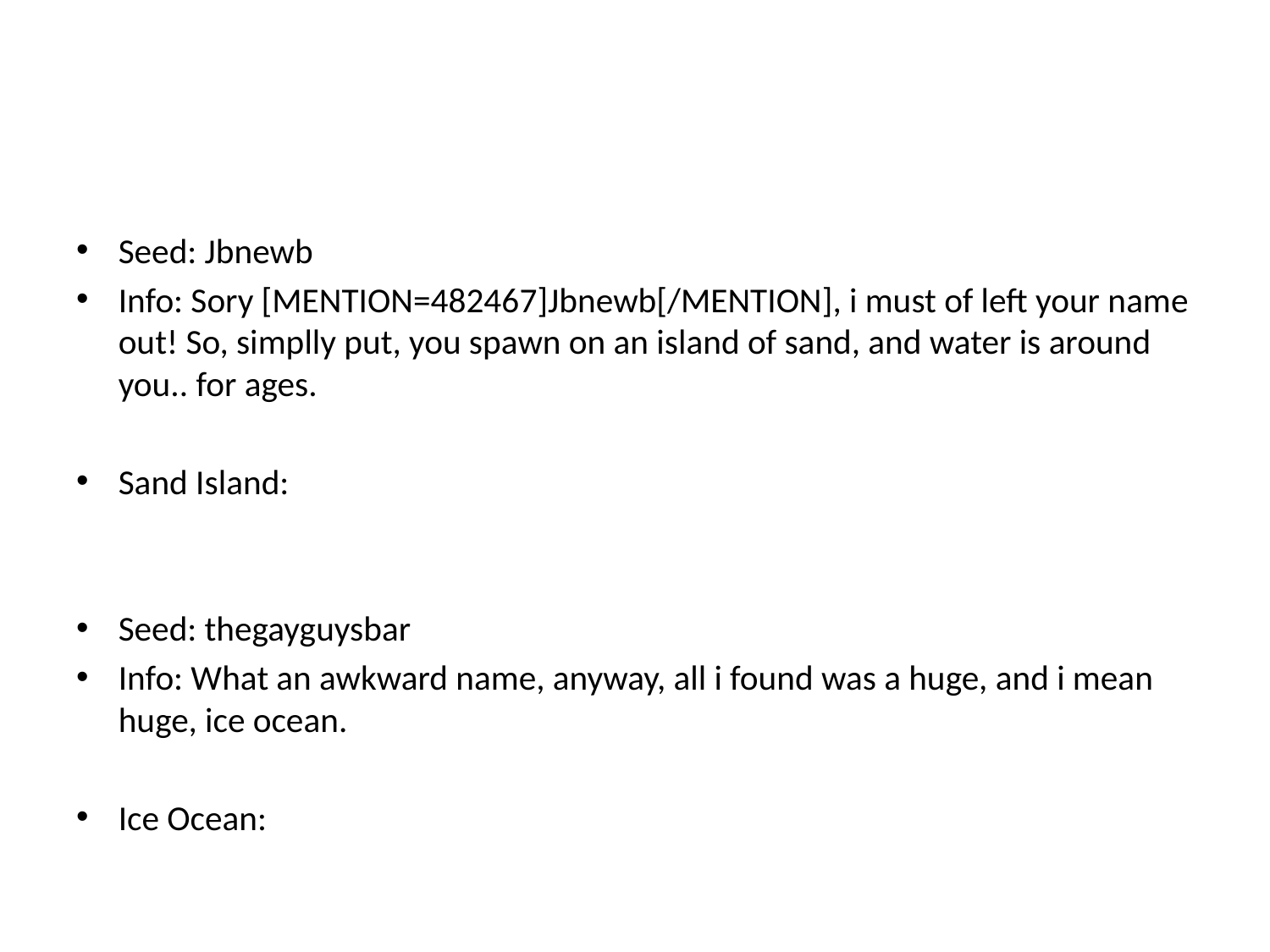

#
Seed: Jbnewb
Info: Sory [MENTION=482467]Jbnewb[/MENTION], i must of left your name out! So, simplly put, you spawn on an island of sand, and water is around you.. for ages.

Sand Island:

Seed: thegayguysbar
Info: What an awkward name, anyway, all i found was a huge, and i mean huge, ice ocean.

Ice Ocean: